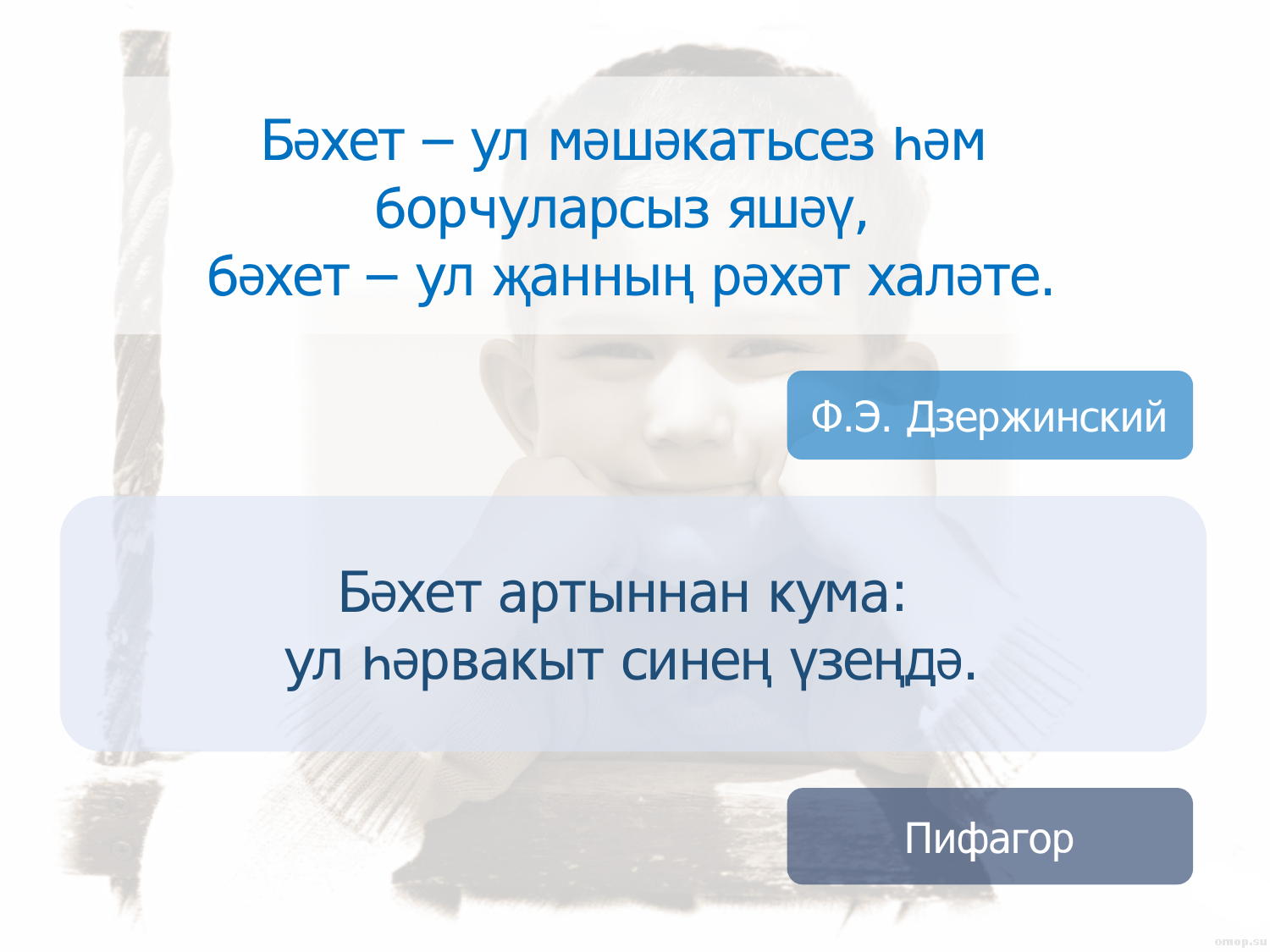

Бәхет – ул мәшәкатьсез һәм
борчуларсыз яшәү,
бәхет – ул җанның рәхәт халәте.
Ф.Э. Дзержинский
Бәхет артыннан кума:
ул һәрвакыт синең үзеңдә.
Пифагор